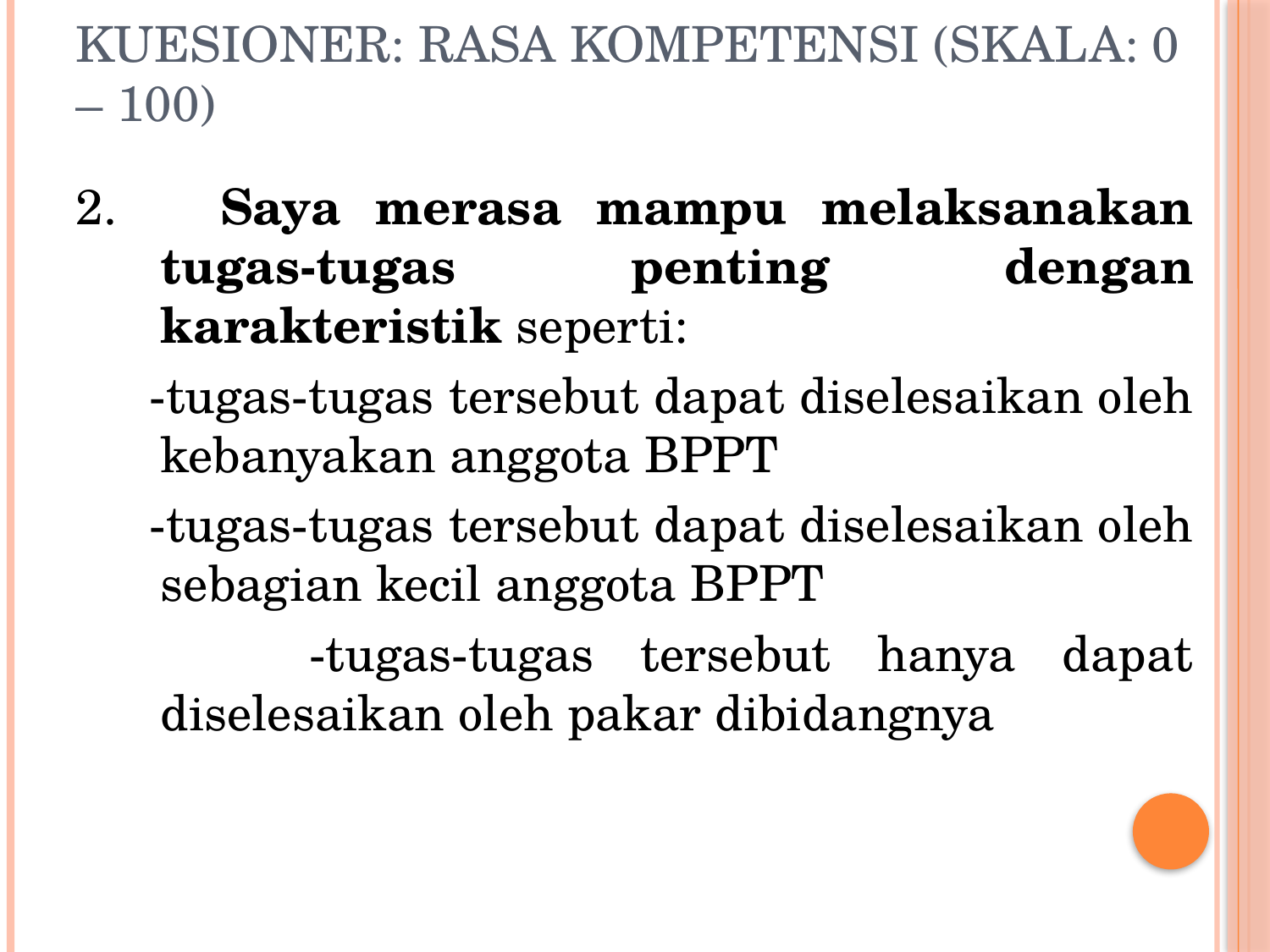

# Kuesioner: Rasa Kompetensi (Skala: 0 – 100)
2.   Saya merasa mampu melaksanakan tugas-tugas penting dengan karakteristik seperti:
     -tugas-tugas tersebut dapat diselesaikan oleh kebanyakan anggota BPPT
     -tugas-tugas tersebut dapat diselesaikan oleh sebagian kecil anggota BPPT
     -tugas-tugas tersebut hanya dapat diselesaikan oleh pakar dibidangnya